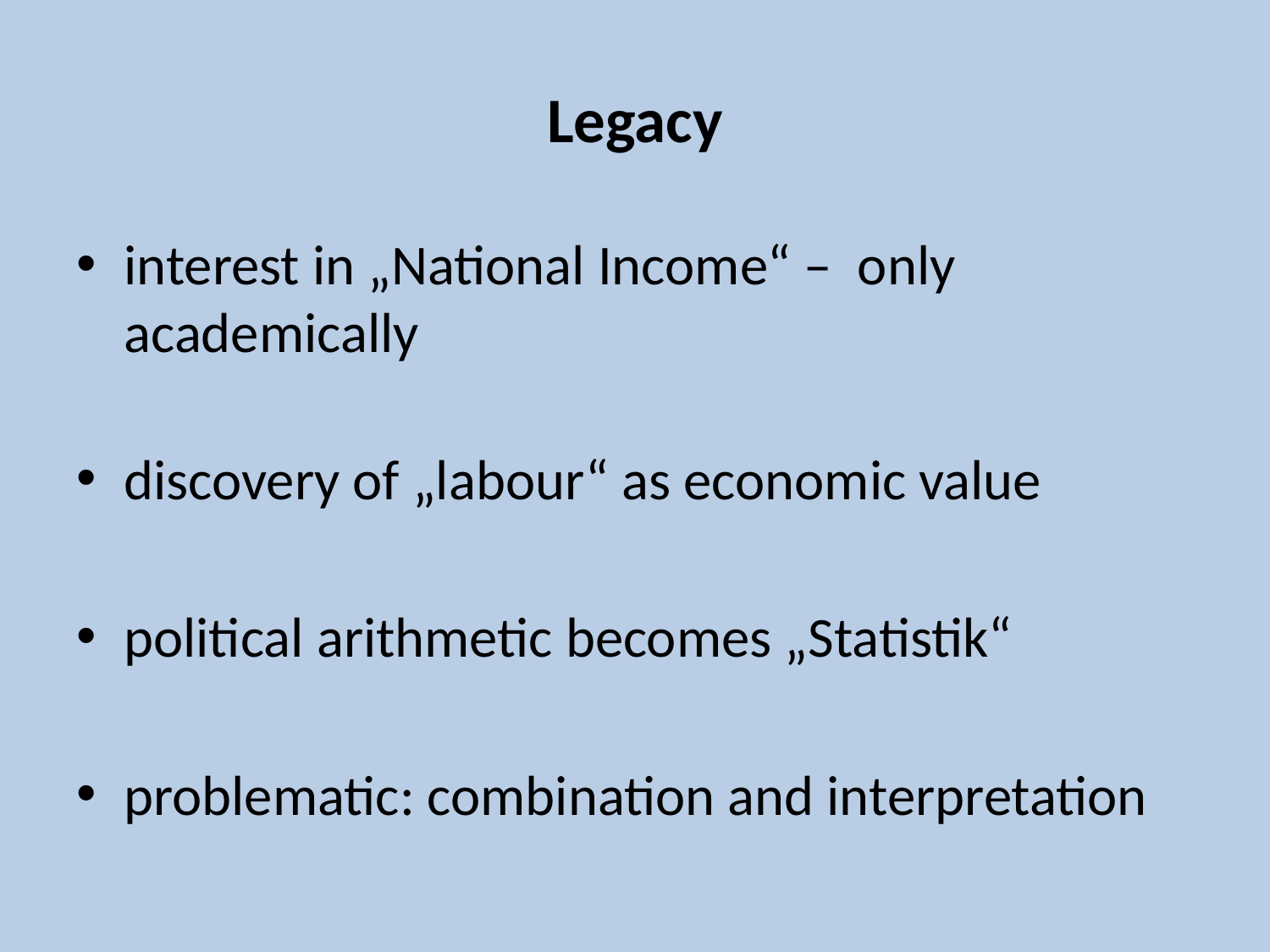

# Legacy
interest in „National Income“ –  only academically
discovery of „labour“ as economic value

political arithmetic becomes „Statistik“

problematic: combination and interpretation